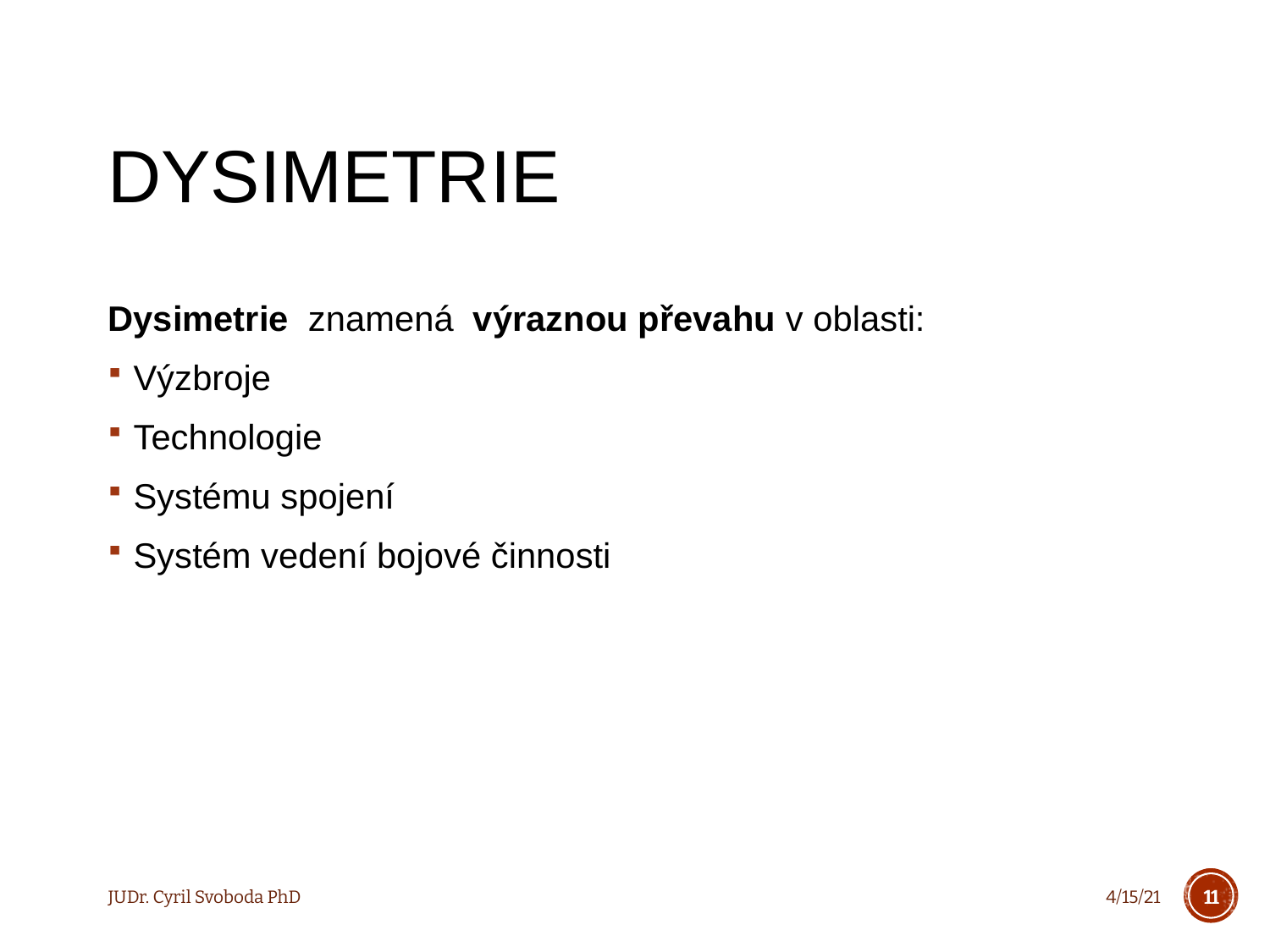

# Dysimetrie
Dysimetrie  znamená  výraznou převahu v oblasti:
Výzbroje
Technologie
Systému spojení
Systém vedení bojové činnosti
JUDr. Cyril Svoboda PhD
4/15/21
11